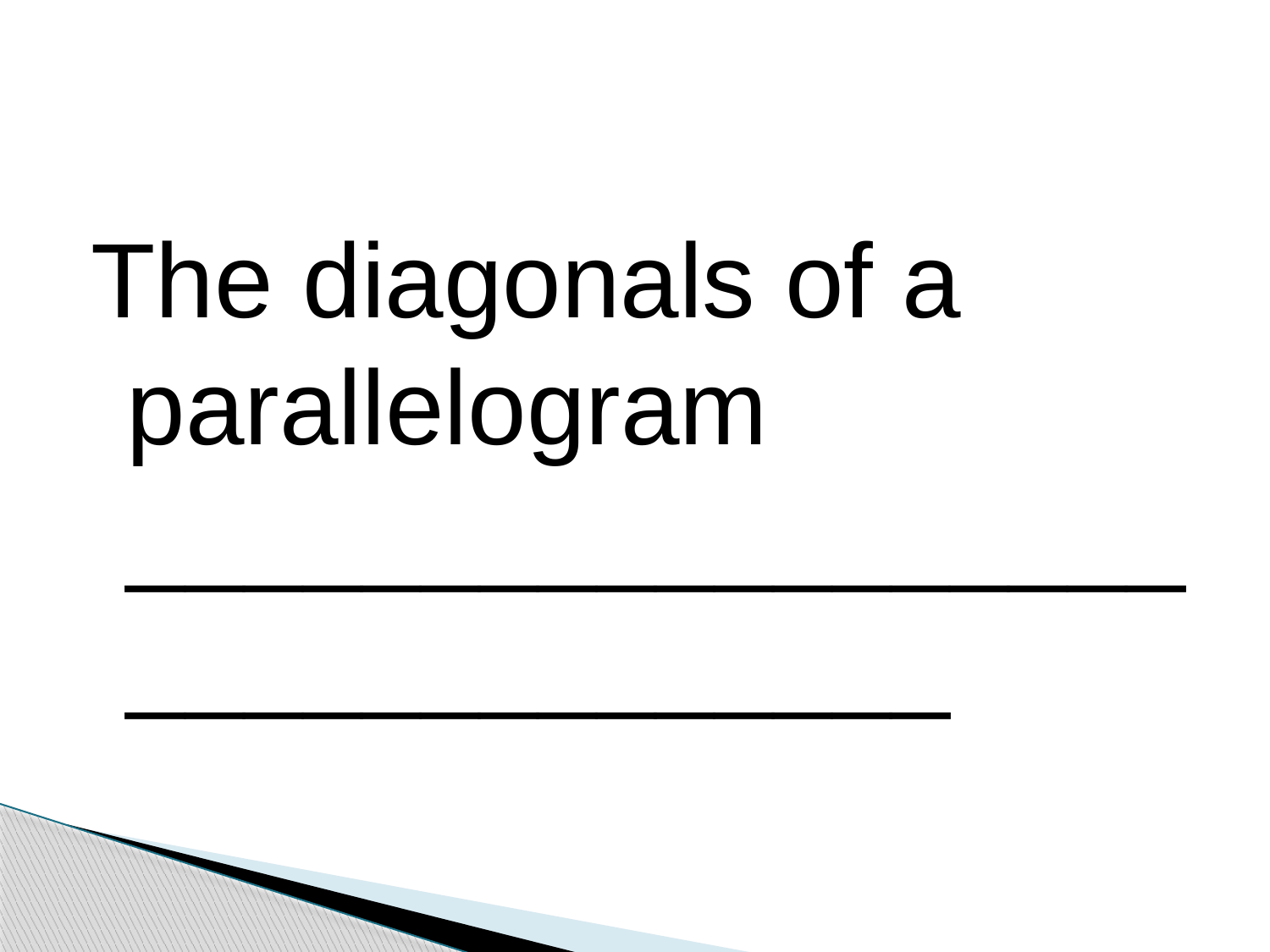

#
The diagonals of a parallelogram ________________________________